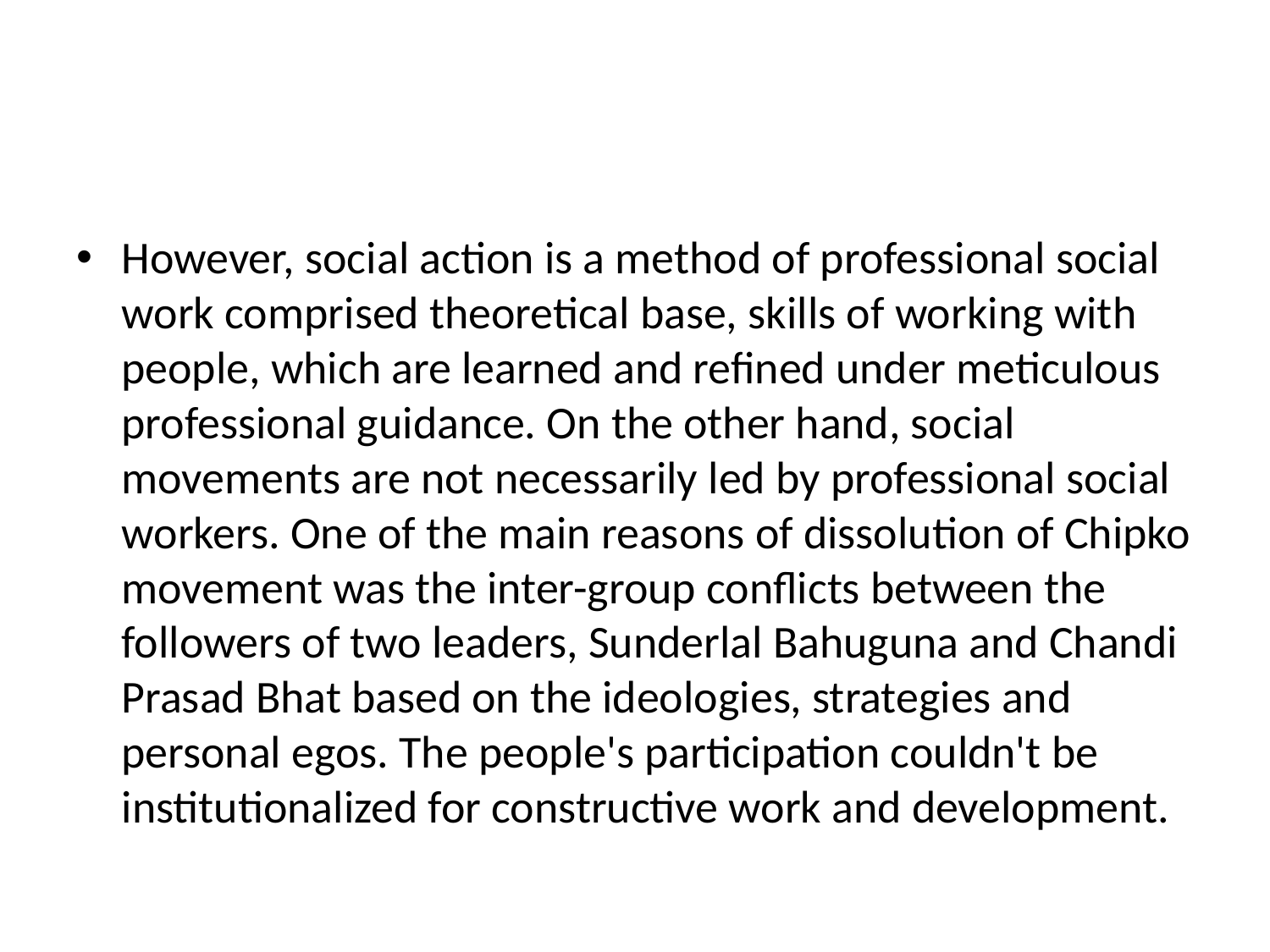

#
However, social action is a method of professional social work comprised theoretical base, skills of working with people, which are learned and refined under meticulous professional guidance. On the other hand, social movements are not necessarily led by professional social workers. One of the main reasons of dissolution of Chipko movement was the inter-group conflicts between the followers of two leaders, Sunderlal Bahuguna and Chandi Prasad Bhat based on the ideologies, strategies and personal egos. The people's participation couldn't be institutionalized for constructive work and development.